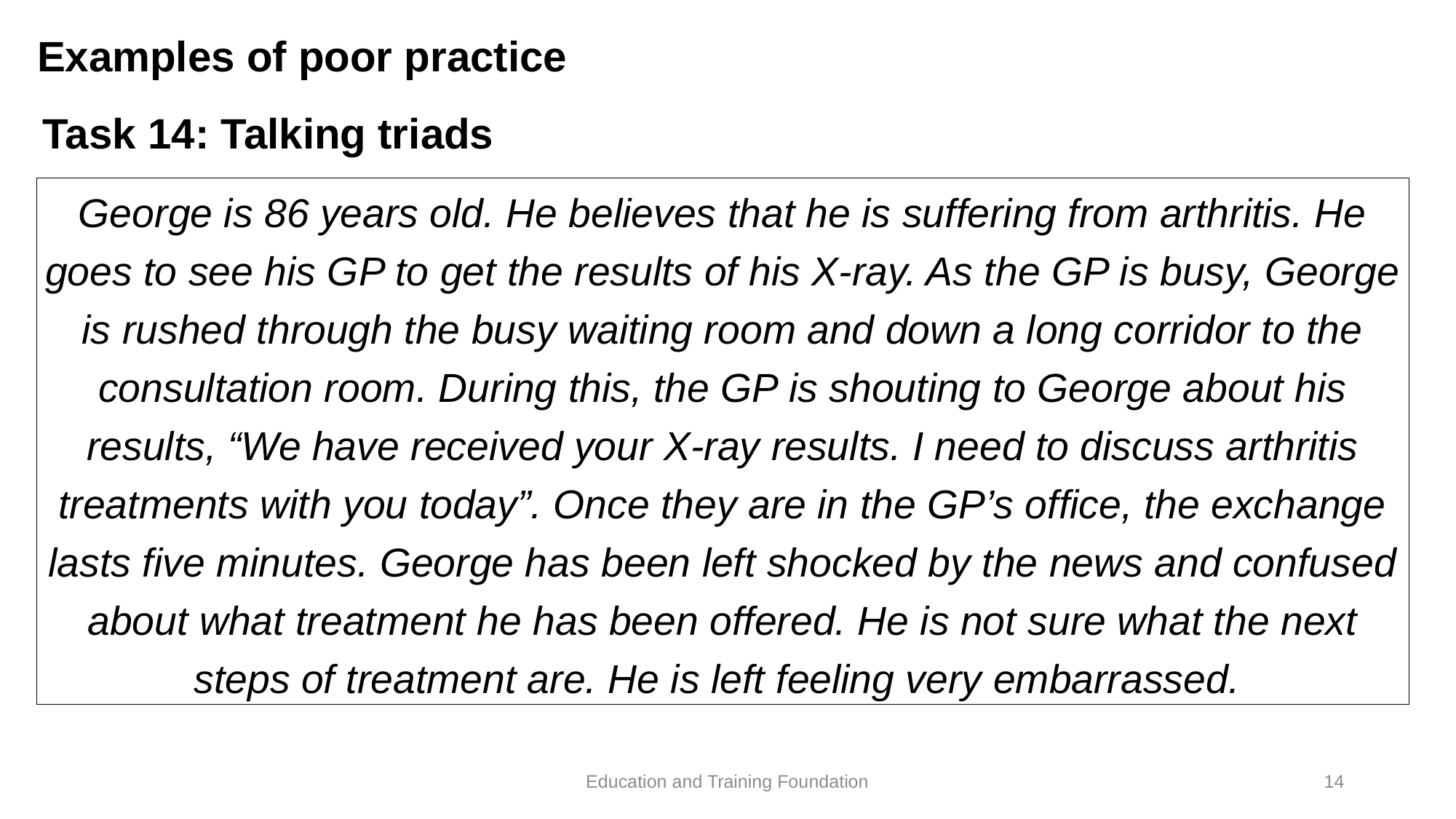

# Examples of poor practice
Task 14: Talking triads

George is 86 years old. He believes that he is suffering from arthritis. He goes to see his GP to get the results of his X-ray. As the GP is busy, George is rushed through the busy waiting room and down a long corridor to the consultation room. During this, the GP is shouting to George about his results, “We have received your X-ray results. I need to discuss arthritis treatments with you today”. Once they are in the GP’s office, the exchange lasts five minutes. George has been left shocked by the news and confused about what treatment he has been offered. He is not sure what the next steps of treatment are. He is left feeling very embarrassed.
Education and Training Foundation
14